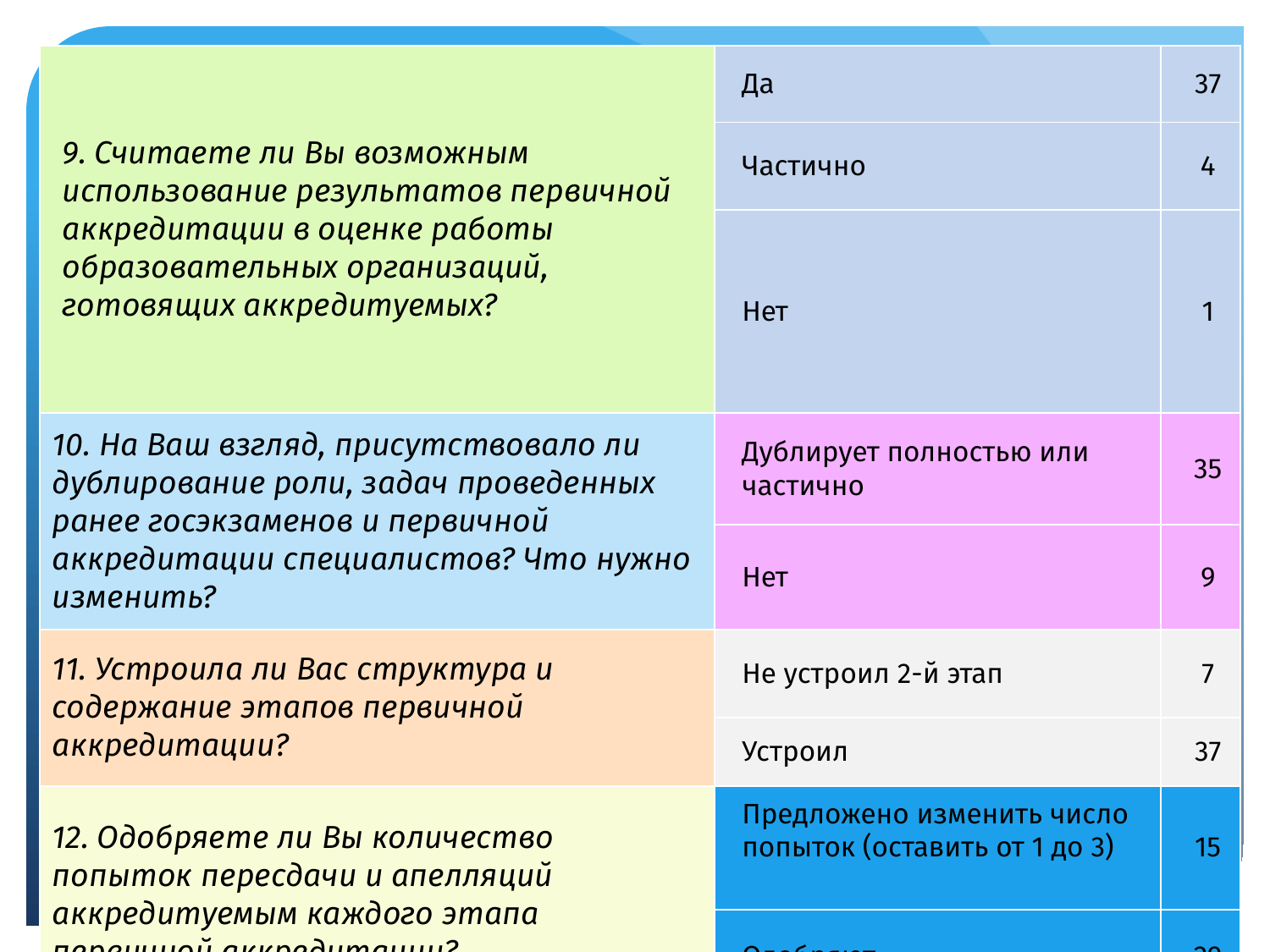

| 9. Считаете ли Вы возможным использование результатов первичной аккредитации в оценке работы образовательных организаций, готовящих аккредитуемых? | Да | 37 |
| --- | --- | --- |
|  | Частично | 4 |
|  | Нет | 1 |
| 10. На Ваш взгляд, присутствовало ли дублирование роли, задач проведенных ранее госэкзаменов и первичной аккредитации специалистов? Что нужно изменить? | Дублирует полностью или частично | 35 |
|  | Нет | 9 |
| 11. Устроила ли Вас структура и содержание этапов первичной аккредитации? | Не устроил 2-й этап | 7 |
|  | Устроил | 37 |
| 12. Одобряете ли Вы количество попыток пересдачи и апелляций аккредитуемым каждого этапа первичной аккредитации? | Предложено изменить число попыток (оставить от 1 до 3) | 15 |
|  | Одобряют | 29 |